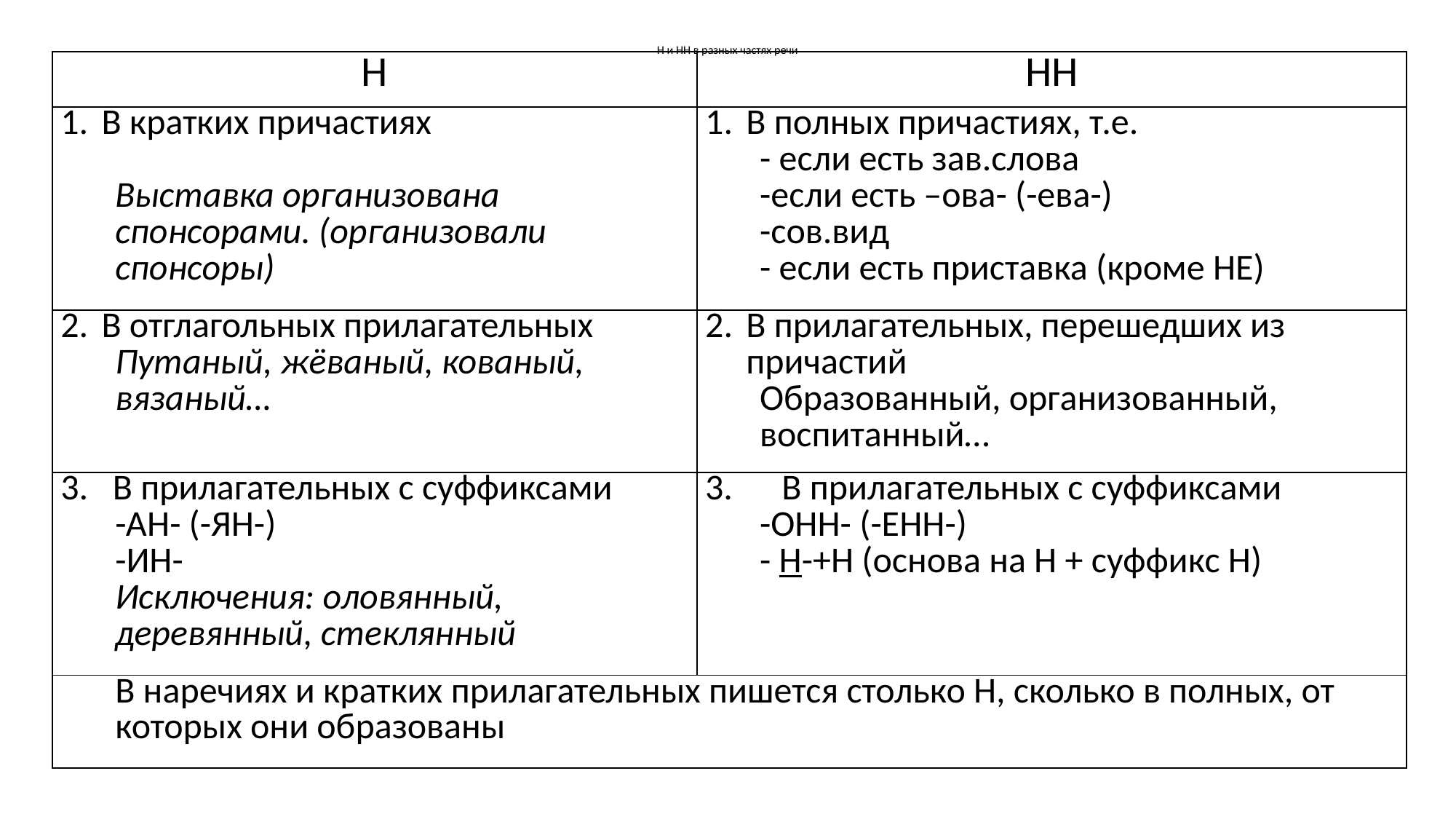

# Н и НН в разных частях речи
| Н | НН |
| --- | --- |
| В кратких причастиях   Выставка организована спонсорами. (организовали спонсоры) | В полных причастиях, т.е. - если есть зав.слова -если есть –ова- (-ева-) -сов.вид - если есть приставка (кроме НЕ) |
| В отглагольных прилагательных Путаный, жёваный, кованый, вязаный… | В прилагательных, перешедших из причастий Образованный, организованный, воспитанный… |
| 3. В прилагательных с суффиксами -АН- (-ЯН-) -ИН- Исключения: оловянный, деревянный, стеклянный | 3. В прилагательных с суффиксами -ОНН- (-ЕНН-) - Н-+Н (основа на Н + суффикс Н) |
| В наречиях и кратких прилагательных пишется столько Н, сколько в полных, от которых они образованы |  |